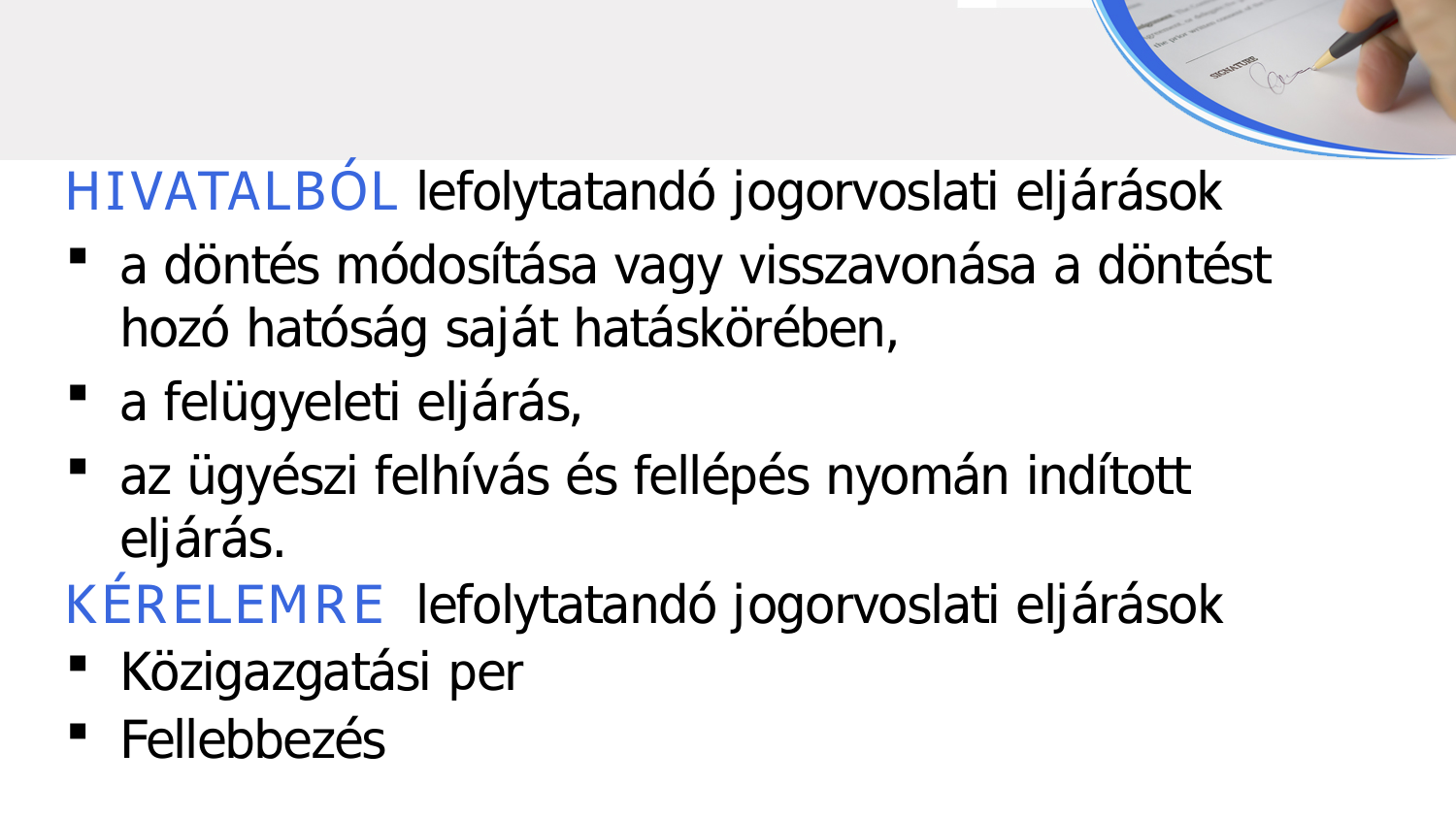

HIVATALBÓL lefolytatandó jogorvoslati eljárások
a döntés módosítása vagy visszavonása a döntést hozó hatóság saját hatáskörében,
a felügyeleti eljárás,
az ügyészi felhívás és fellépés nyomán indított eljárás.
KÉRELEMRE  lefolytatandó jogorvoslati eljárások
Közigazgatási per
Fellebbezés